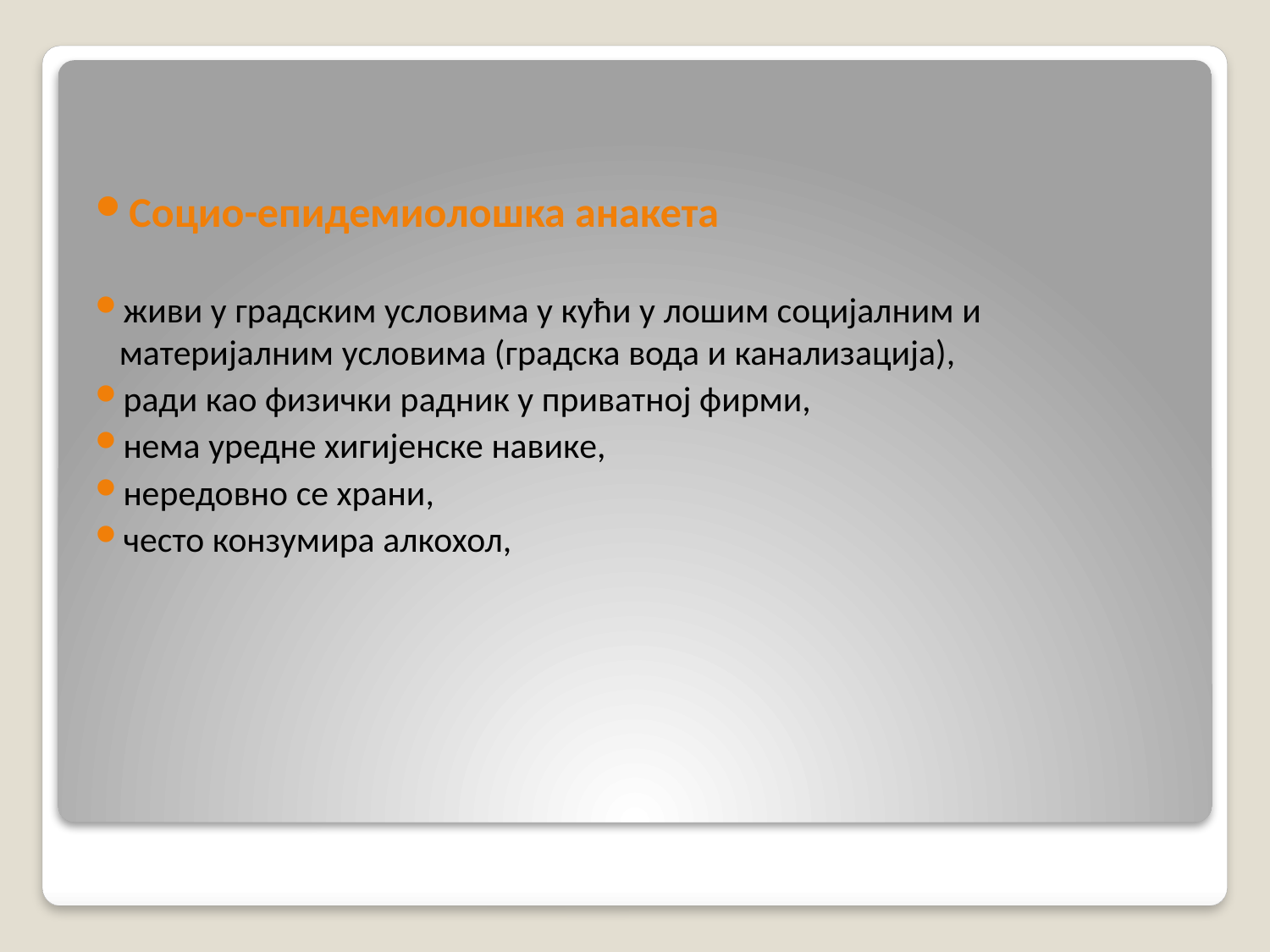

Социо-епидемиолошка анакета

живи у градским условима у кући у лошим социјалним и материјалним условима (градска вода и канализација),
ради као физички радник у приватној фирми,
нема уредне хигијенске навике,
нередовно се храни,
често конзумира алкохол,